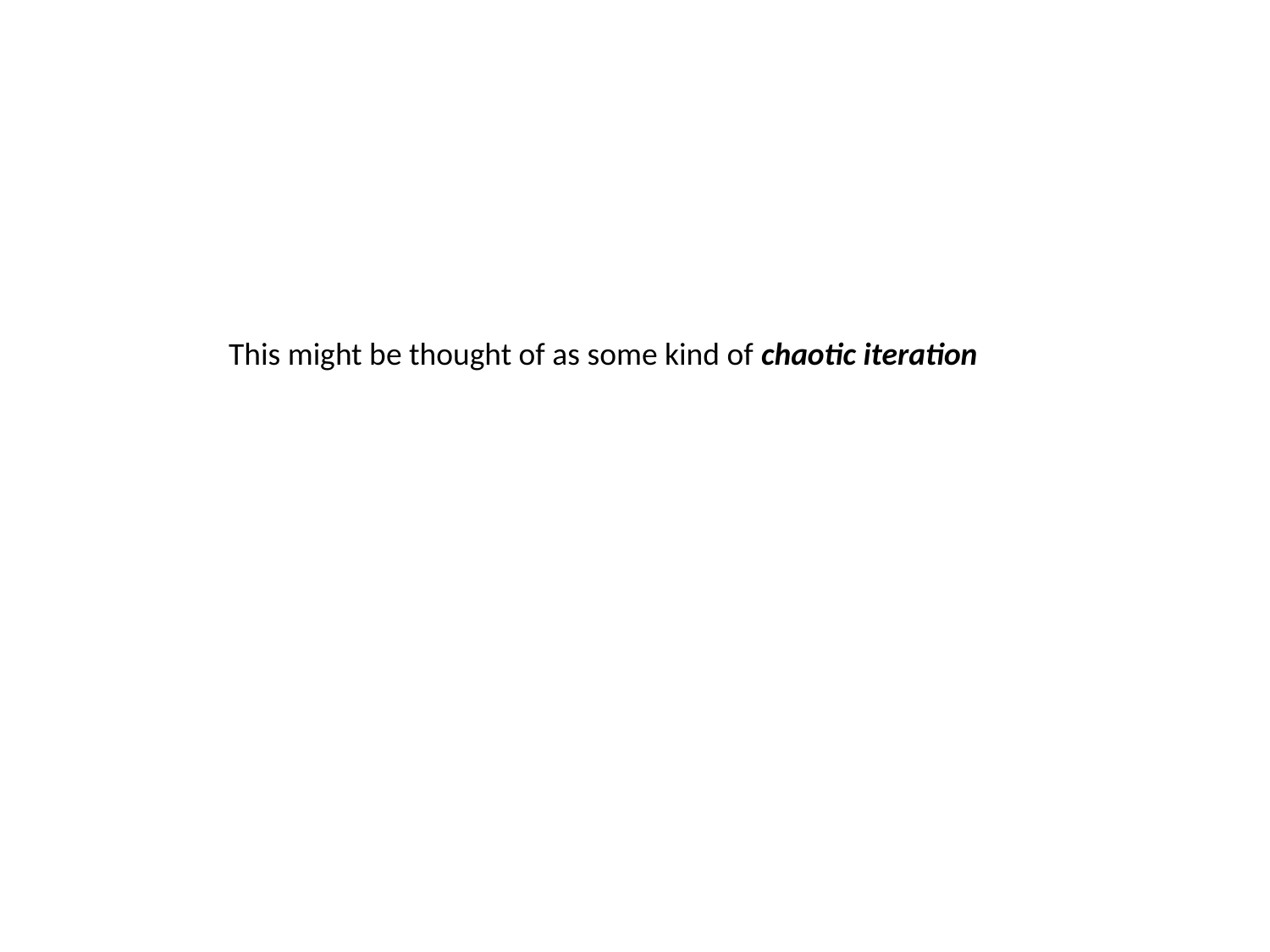

This might be thought of as some kind of chaotic iteration